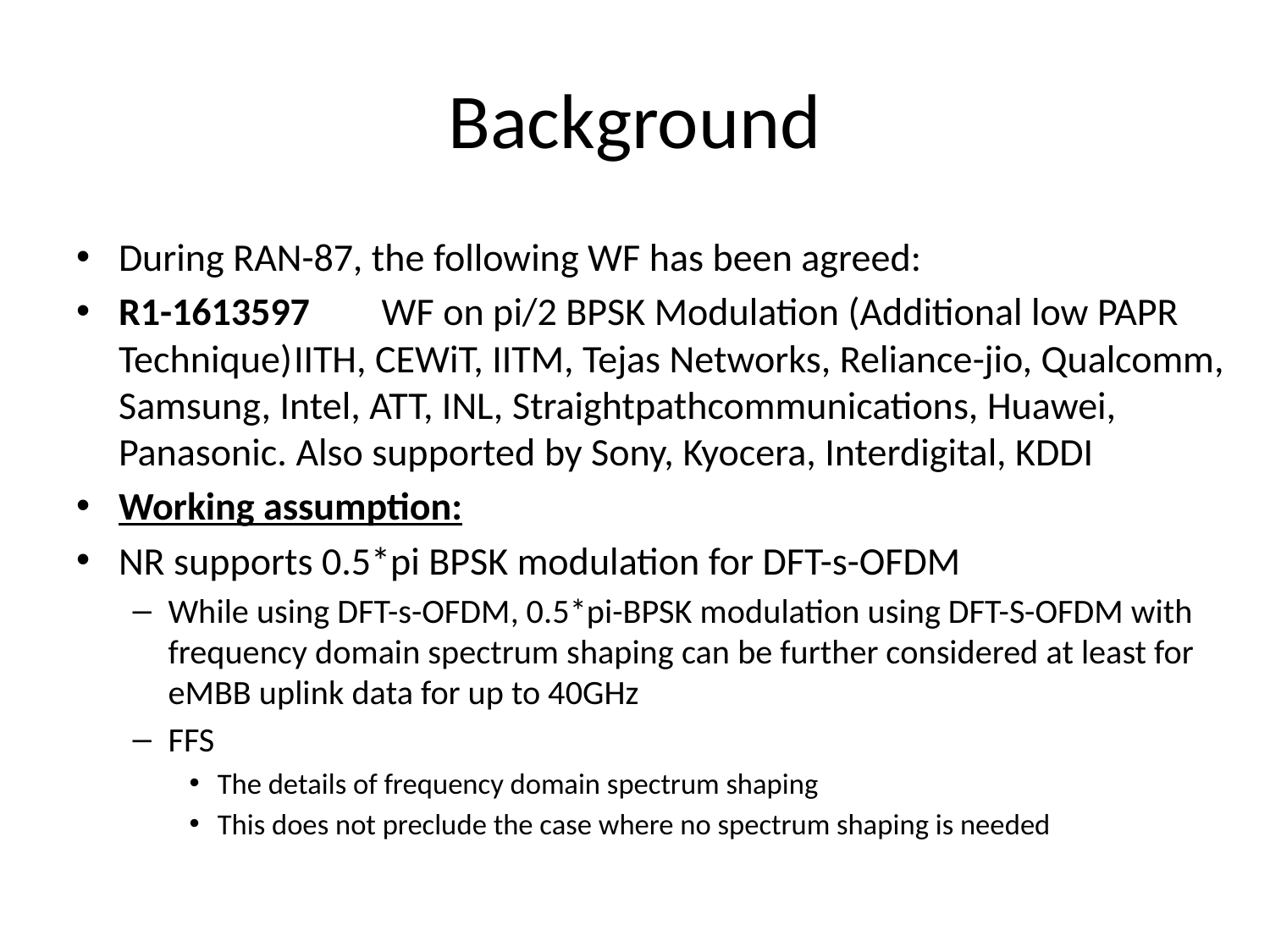

# Background
During RAN-87, the following WF has been agreed:
R1-1613597	WF on pi/2 BPSK Modulation (Additional low PAPR Technique)	IITH, CEWiT, IITM, Tejas Networks, Reliance-jio, Qualcomm, Samsung, Intel, ATT, INL, Straightpathcommunications, Huawei, Panasonic. Also supported by Sony, Kyocera, Interdigital, KDDI
Working assumption:
NR supports 0.5*pi BPSK modulation for DFT-s-OFDM
While using DFT-s-OFDM, 0.5*pi-BPSK modulation using DFT-S-OFDM with frequency domain spectrum shaping can be further considered at least for eMBB uplink data for up to 40GHz
FFS
The details of frequency domain spectrum shaping
This does not preclude the case where no spectrum shaping is needed